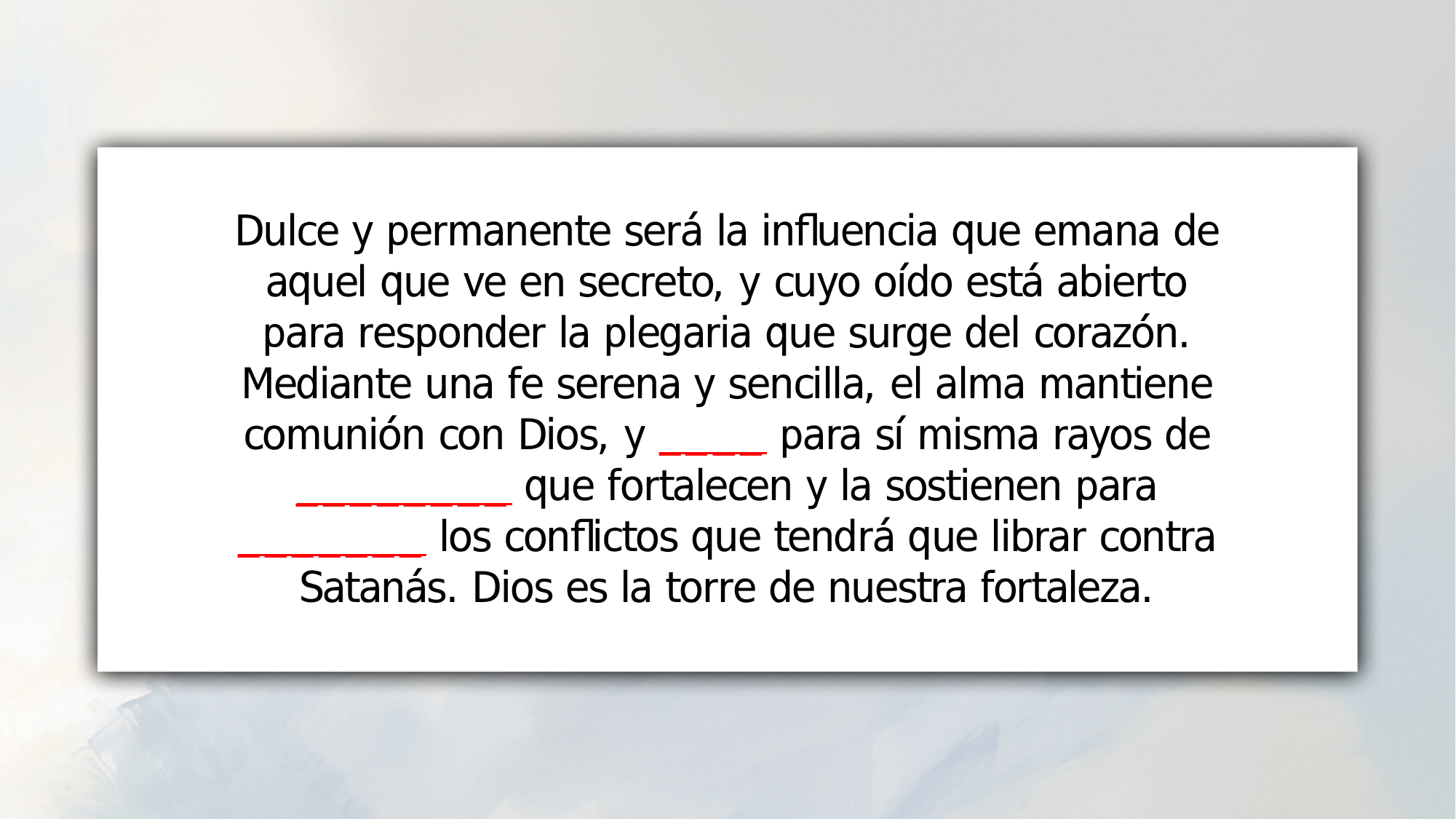

Dulce y permanente será la influencia que emana de aquel que ve en secreto, y cuyo oído está abierto para responder la plegaria que surge del corazón. Mediante una fe serena y sencilla, el alma mantiene comunión con Dios, y ____ para sí misma rayos de ________ que fortalecen y la sostienen para _______ los conflictos que tendrá que librar contra Satanás. Dios es la torre de nuestra fortaleza.